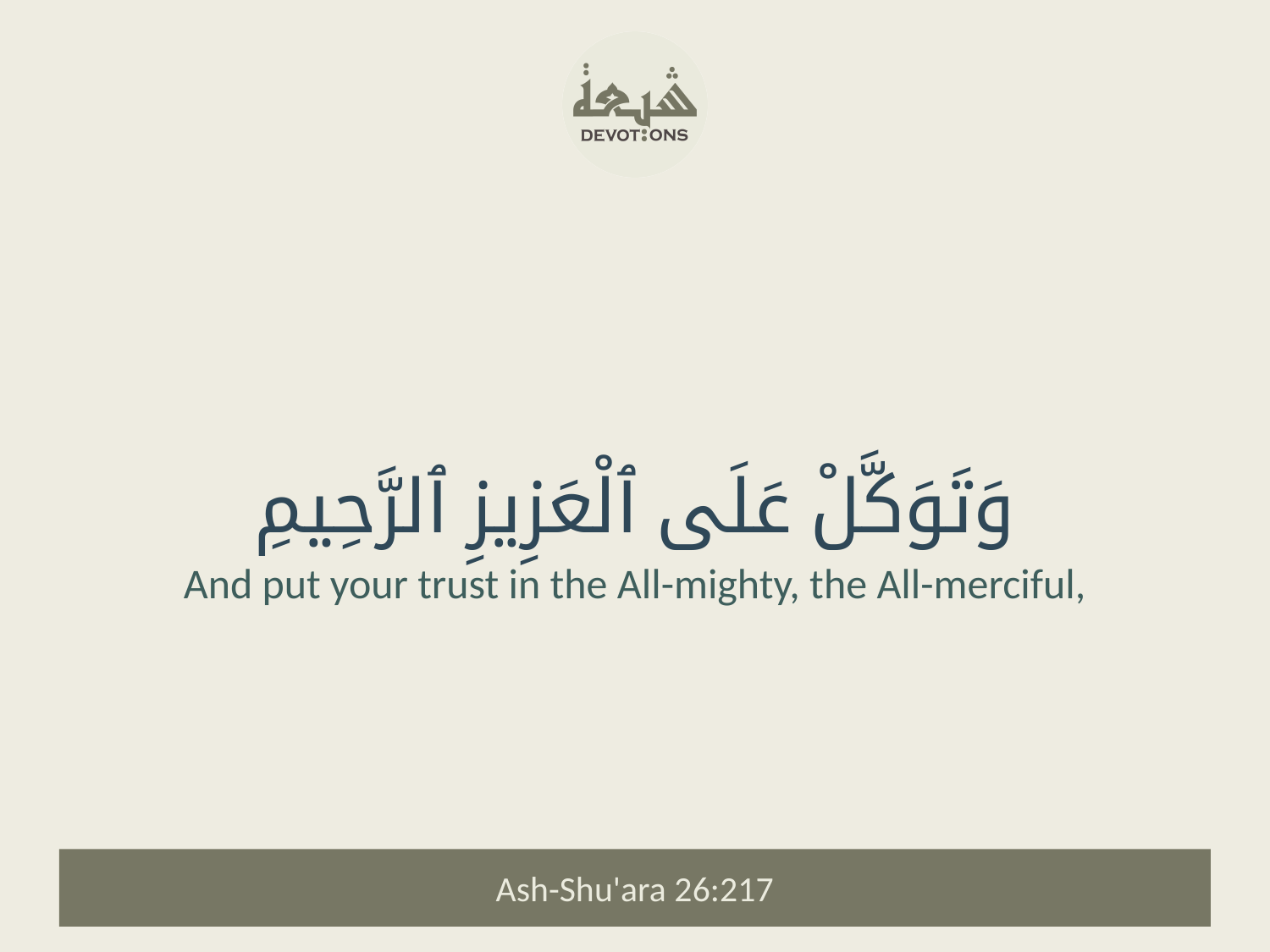

وَتَوَكَّلْ عَلَى ٱلْعَزِيزِ ٱلرَّحِيمِ
And put your trust in the All-mighty, the All-merciful,
Ash-Shu'ara 26:217